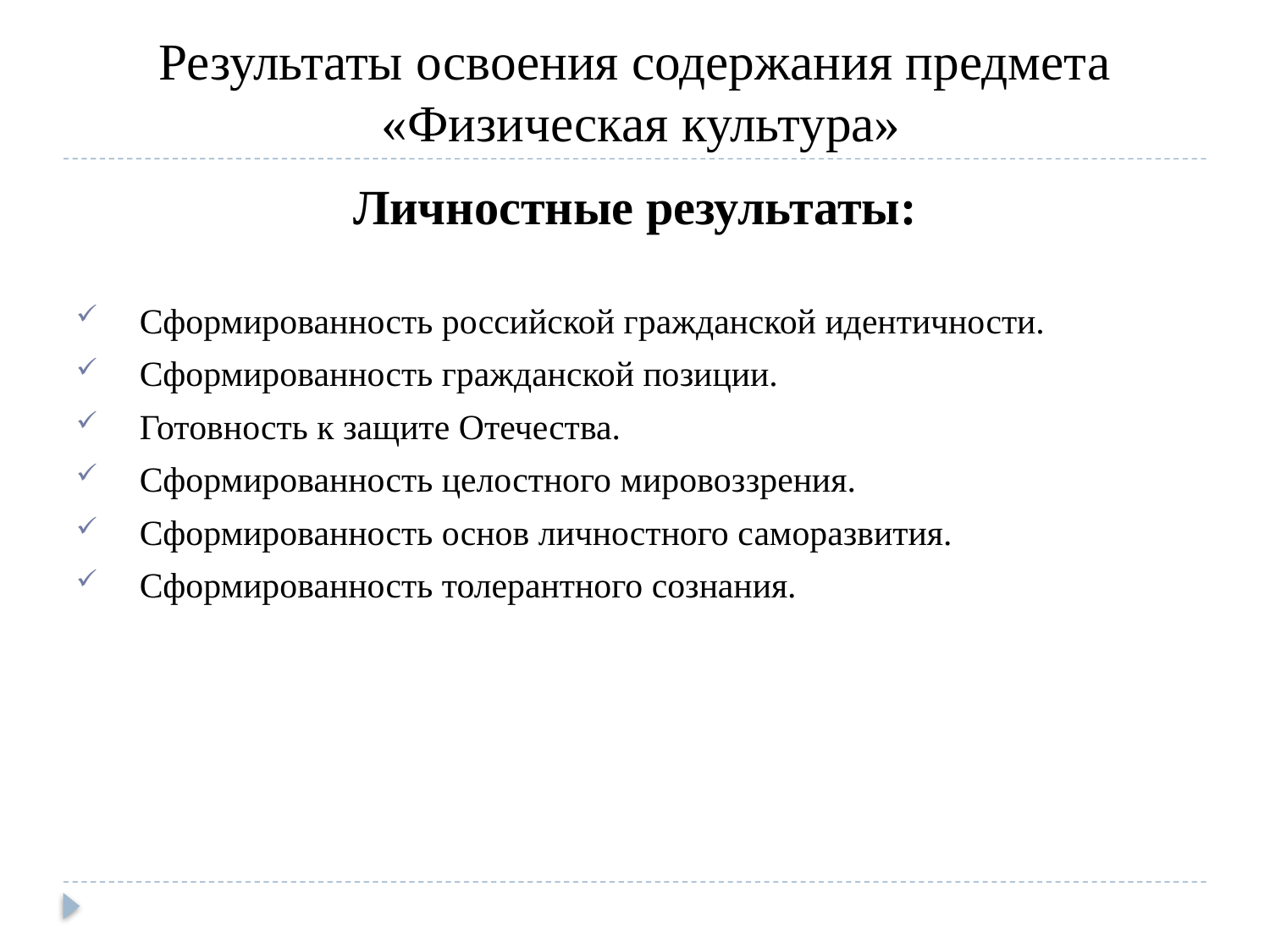

# Результаты освоения содержания предмета «Физическая культура»
Личностные результаты:

Сформированность российской гражданской идентичности.
Сформированность гражданской позиции.
Готовность к защите Отечества.
Сформированность целостного мировоззрения.
Сформированность основ личностного саморазвития.
Сформированность толерантного сознания.